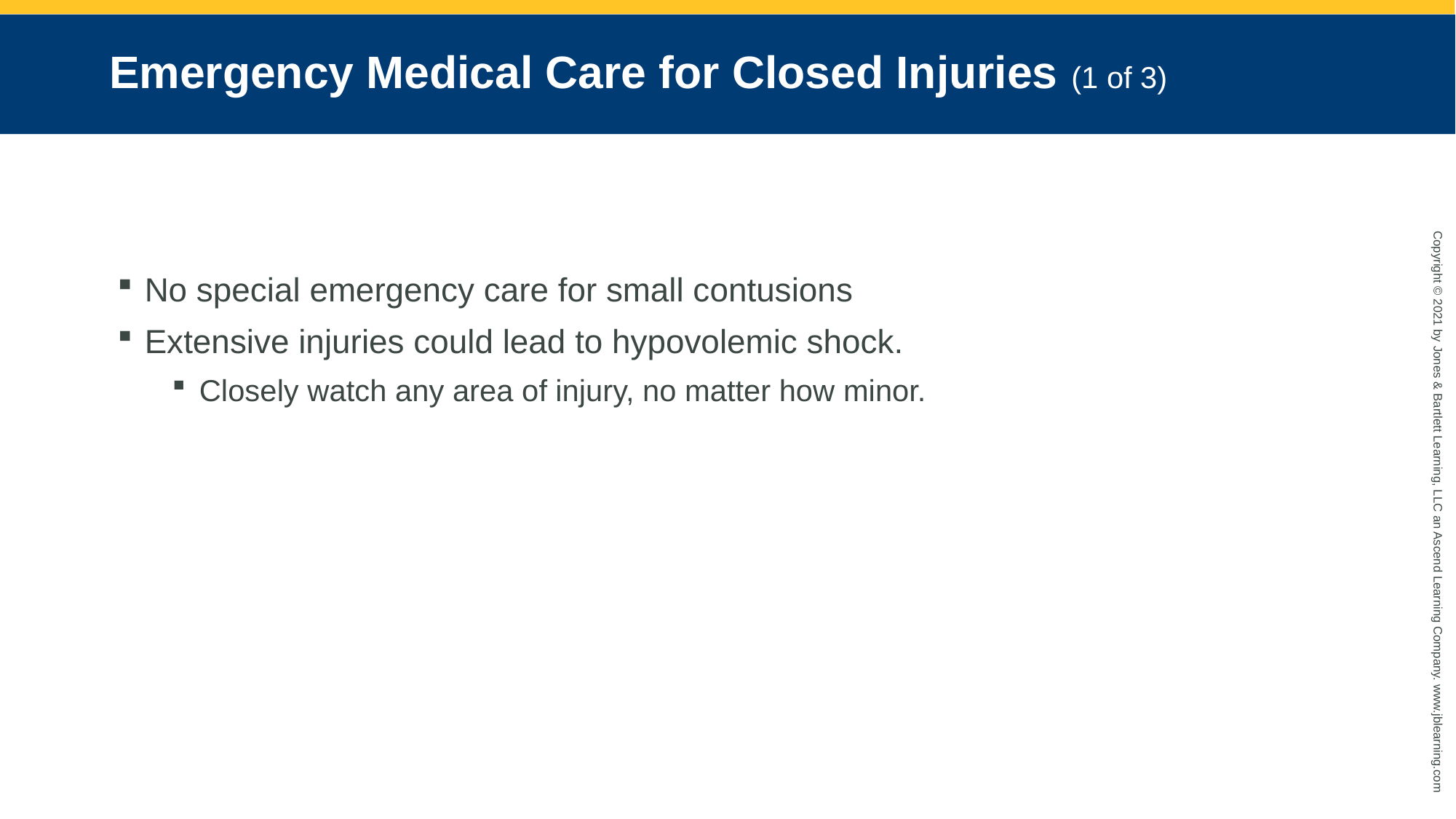

# Emergency Medical Care for Closed Injuries (1 of 3)
No special emergency care for small contusions
Extensive injuries could lead to hypovolemic shock.
Closely watch any area of injury, no matter how minor.